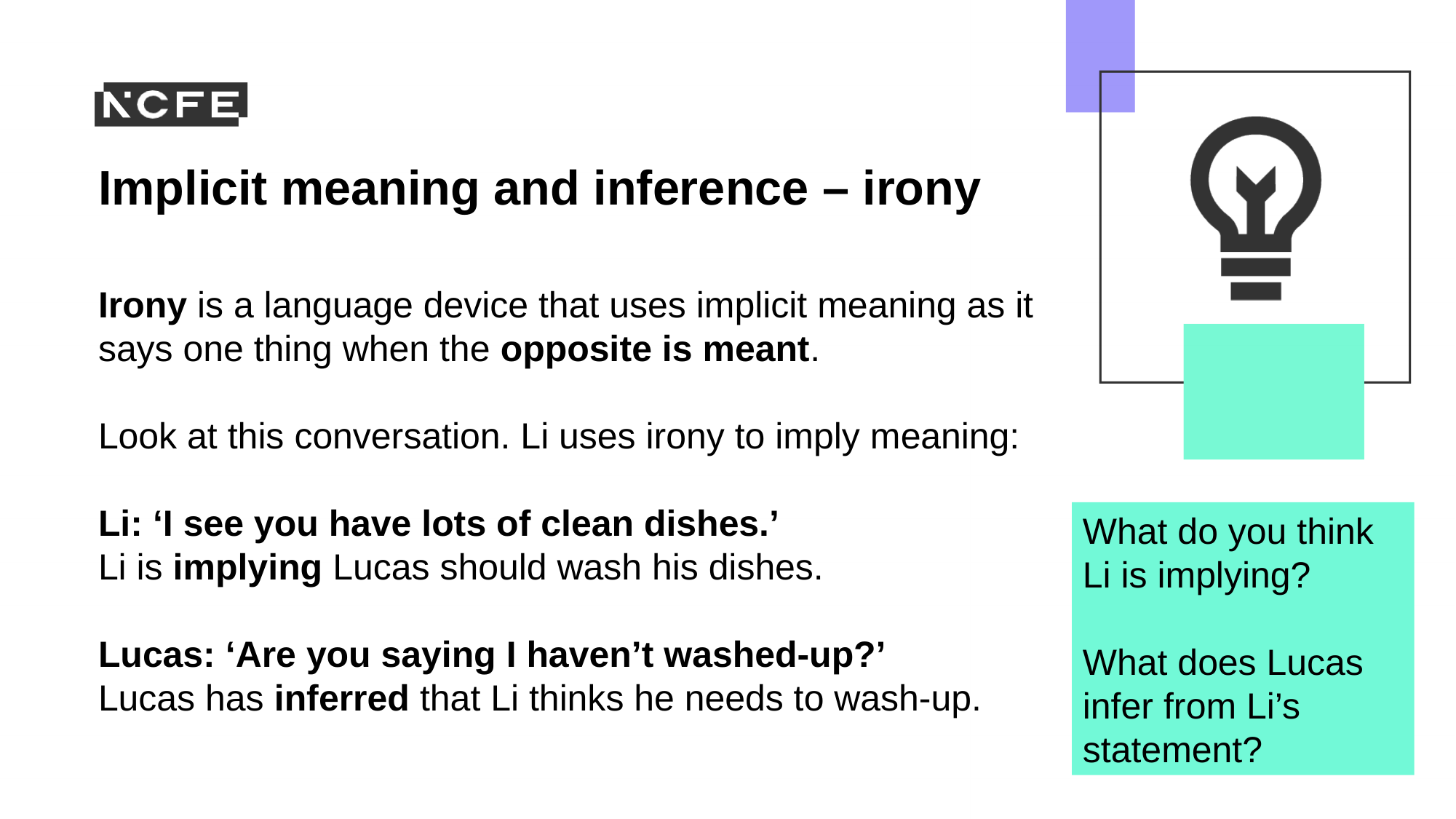

Implicit meaning and inference – irony
Irony is a language device that uses implicit meaning as it says one thing when the opposite is meant.

Look at this conversation. Li uses irony to imply meaning:

Li: ‘I see you have lots of clean dishes.’
Li is implying Lucas should wash his dishes.

Lucas: ‘Are you saying I haven’t washed-up?’
Lucas has inferred that Li thinks he needs to wash-up.
What do you think Li is implying?

What does Lucas infer from Li’s statement?